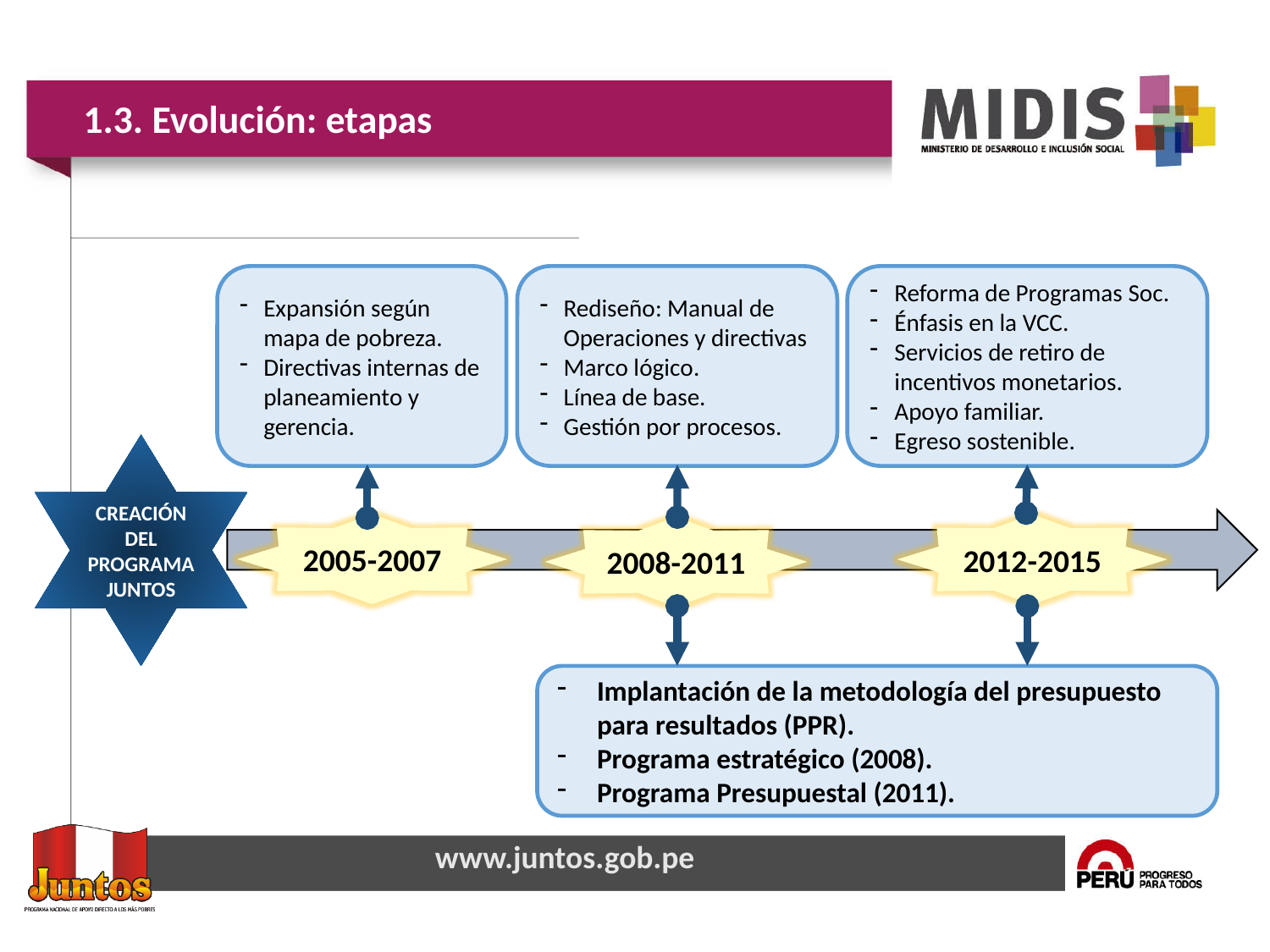

1.3. Evolución: etapas
Expansión según mapa de pobreza.
Directivas internas de planeamiento y gerencia.
Rediseño: Manual de Operaciones y directivas
Marco lógico.
Línea de base.
Gestión por procesos.

Reforma de Programas Soc.
Énfasis en la VCC.
Servicios de retiro de incentivos monetarios.
Apoyo familiar.
Egreso sostenible.

CREACIÓN DEL PROGRAMA JUNTOS

2005-2007
2012-2015
2008-2011
Implantación de la metodología del presupuesto para resultados (PPR).
Programa estratégico (2008).
Programa Presupuestal (2011).